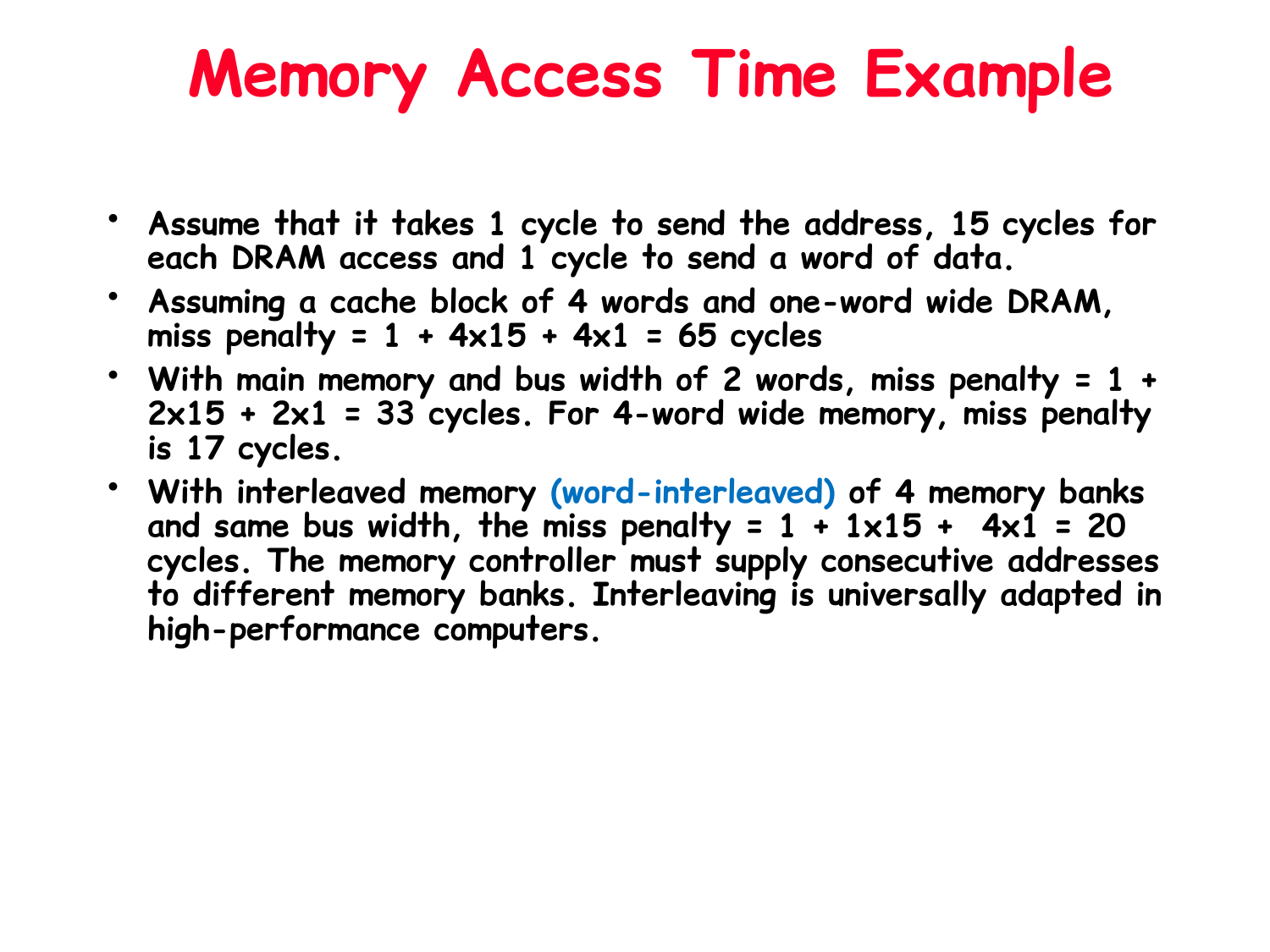

# Memory Access Time Example
Assume that it takes 1 cycle to send the address, 15 cycles for each DRAM access and 1 cycle to send a word of data.
Assuming a cache block of 4 words and one-word wide DRAM, miss penalty = 1 + 4x15 + 4x1 = 65 cycles
With main memory and bus width of 2 words, miss penalty = 1 + 2x15 + 2x1 = 33 cycles. For 4-word wide memory, miss penalty is 17 cycles.
With interleaved memory (word-interleaved) of 4 memory banks and same bus width, the miss penalty = 1 + 1x15 +  4x1 = 20 cycles. The memory controller must supply consecutive addresses to different memory banks. Interleaving is universally adapted in high-performance computers.